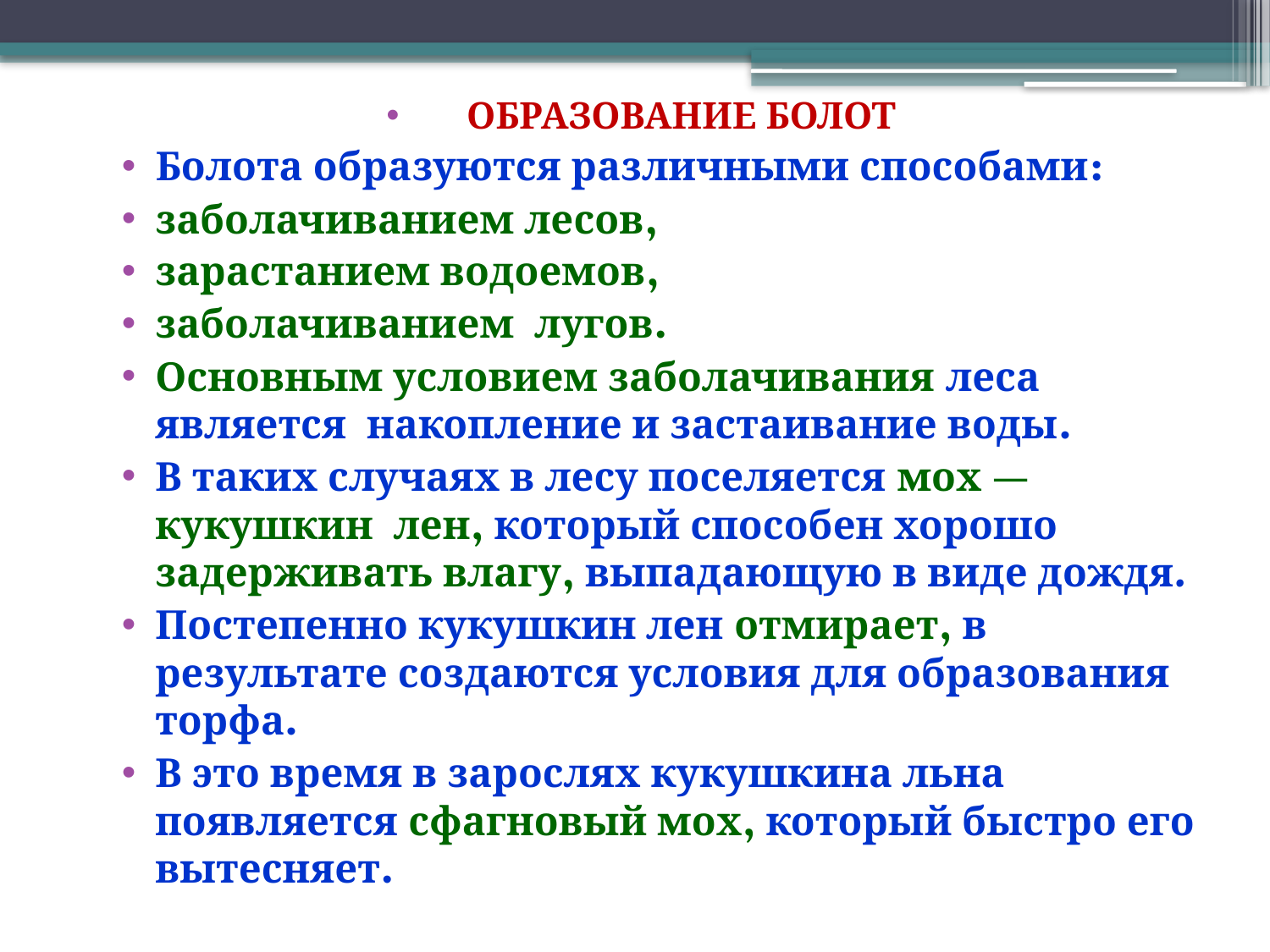

ОБРАЗОВАНИЕ БОЛОТ
Болота образуются различными способами:
заболачиванием лесов,
зарастанием водоемов,
заболачиванием  лугов.
Основным условием заболачивания леса является  накопление и застаивание воды.
В таких случаях в лесу поселяется мох — кукушкин  лен, который способен хорошо задерживать влагу, выпадающую в виде дождя.
Постепенно кукушкин лен отмирает, в результате создаются условия для образования торфа.
В это время в зарослях кукушкина льна появляется сфагновый мох, который быстро его вытесняет.